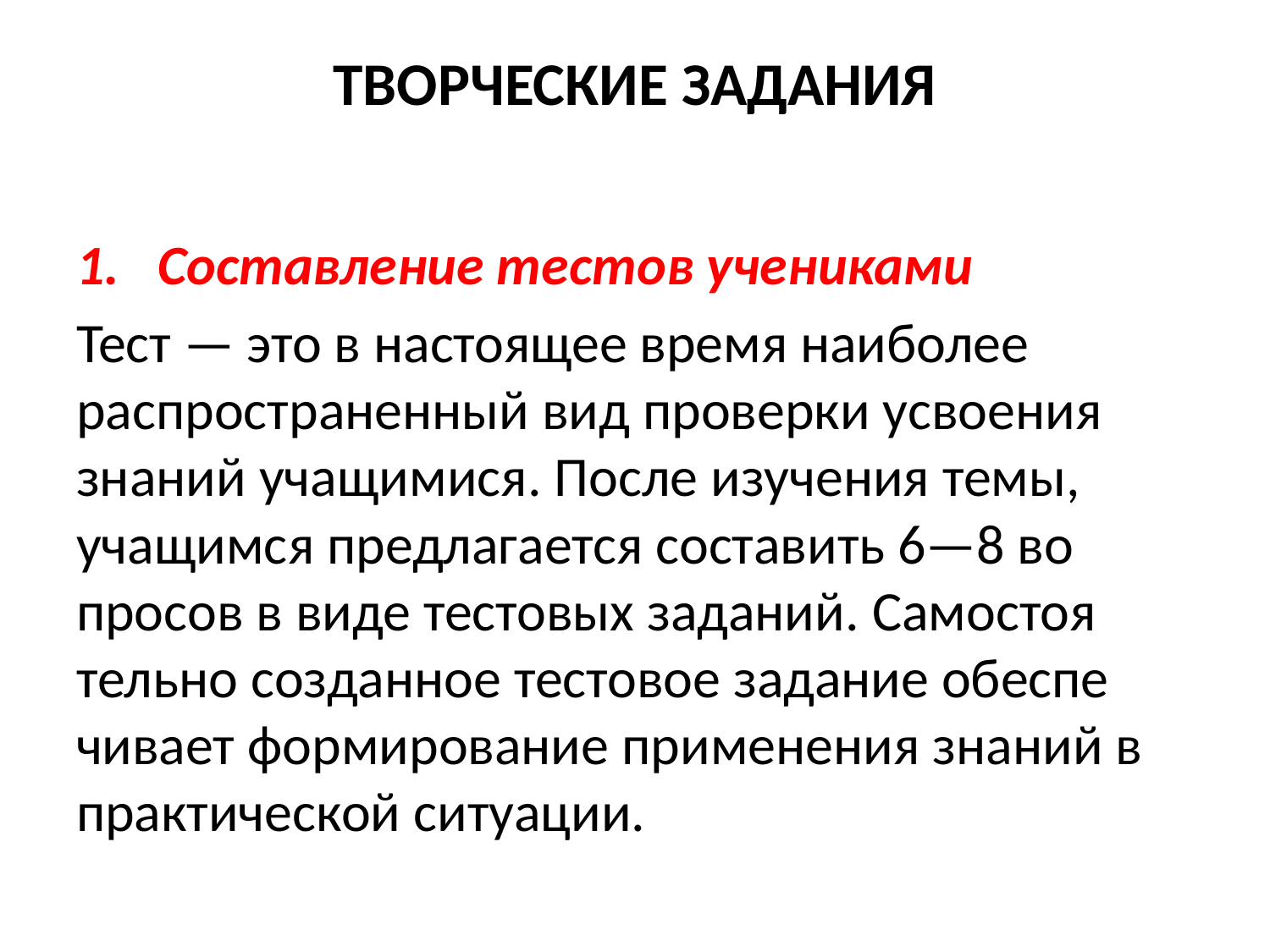

# ТВОРЧЕСКИЕ ЗАДАНИЯ
1.   Составление тестов учениками
Тест — это в настоящее время наиболее распространенный вид проверки усвоения знаний учащимися. После изучения темы, учащимся предлагается составить 6—8 во­просов в виде тестовых заданий. Самостоя­тельно созданное тестовое задание обеспе­чивает формирование применения знаний в практической ситуации.